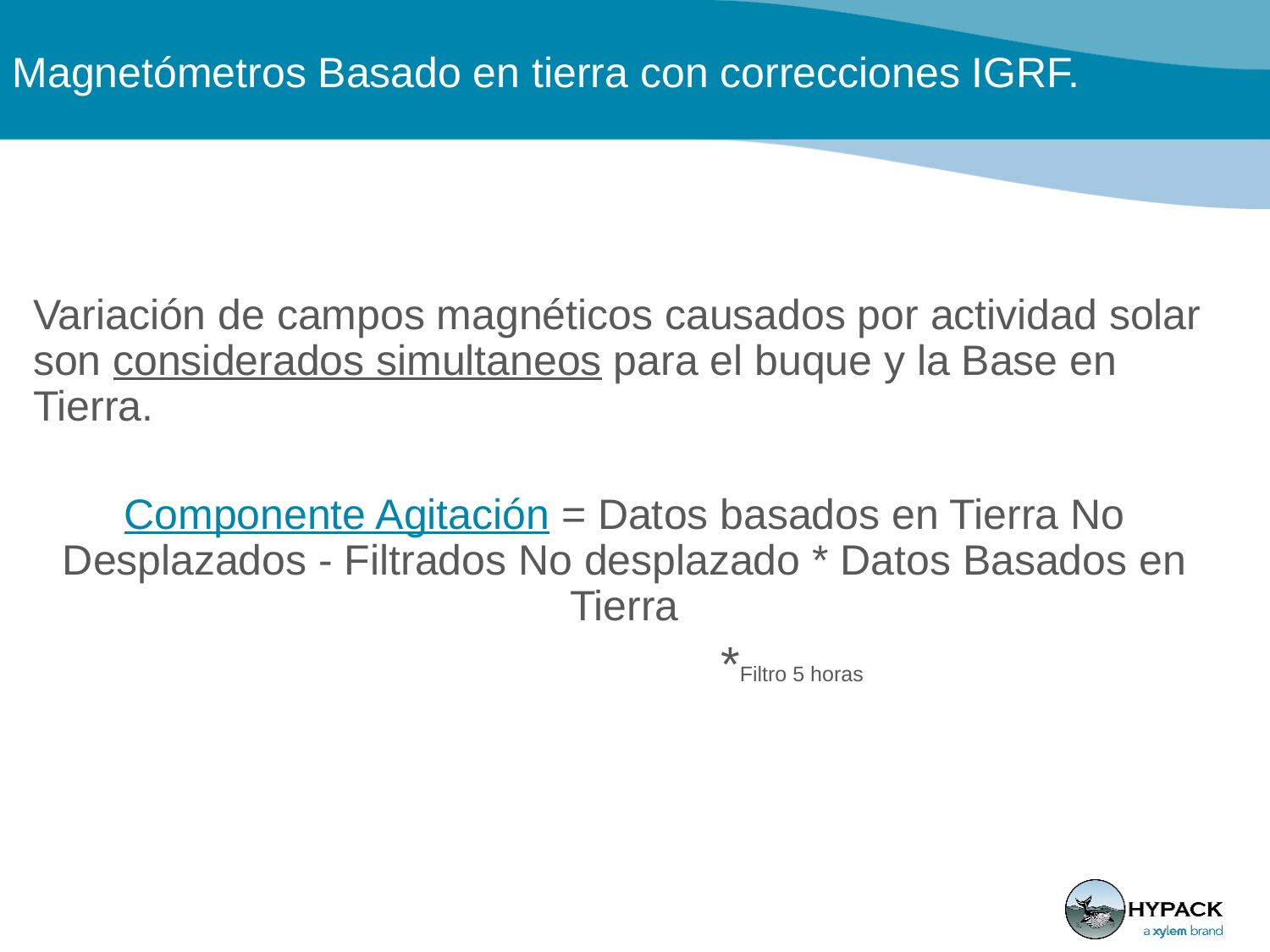

Magnetómetros Basado en tierra con correcciones IGRF.
Variación de campos magnéticos causados por actividad solar son considerados simultaneos para el buque y la Base en Tierra.

Componente Agitación = Datos basados en Tierra No Desplazados - Filtrados No desplazado * Datos Basados en Tierra
                                                          *Filtro 5 horas